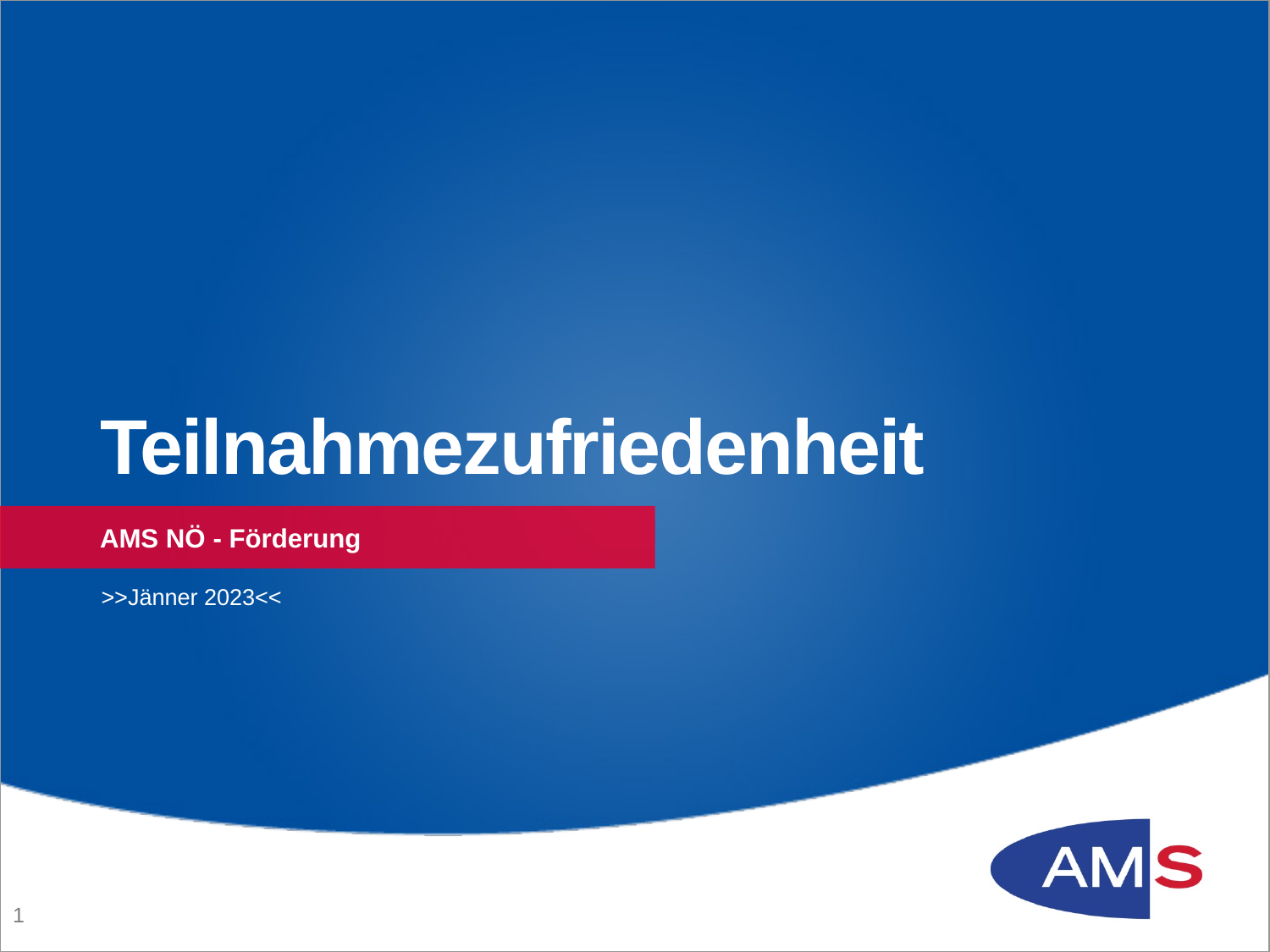

# Teilnahmezufriedenheit
AMS NÖ - Förderung
>>Jänner 2023<<
1